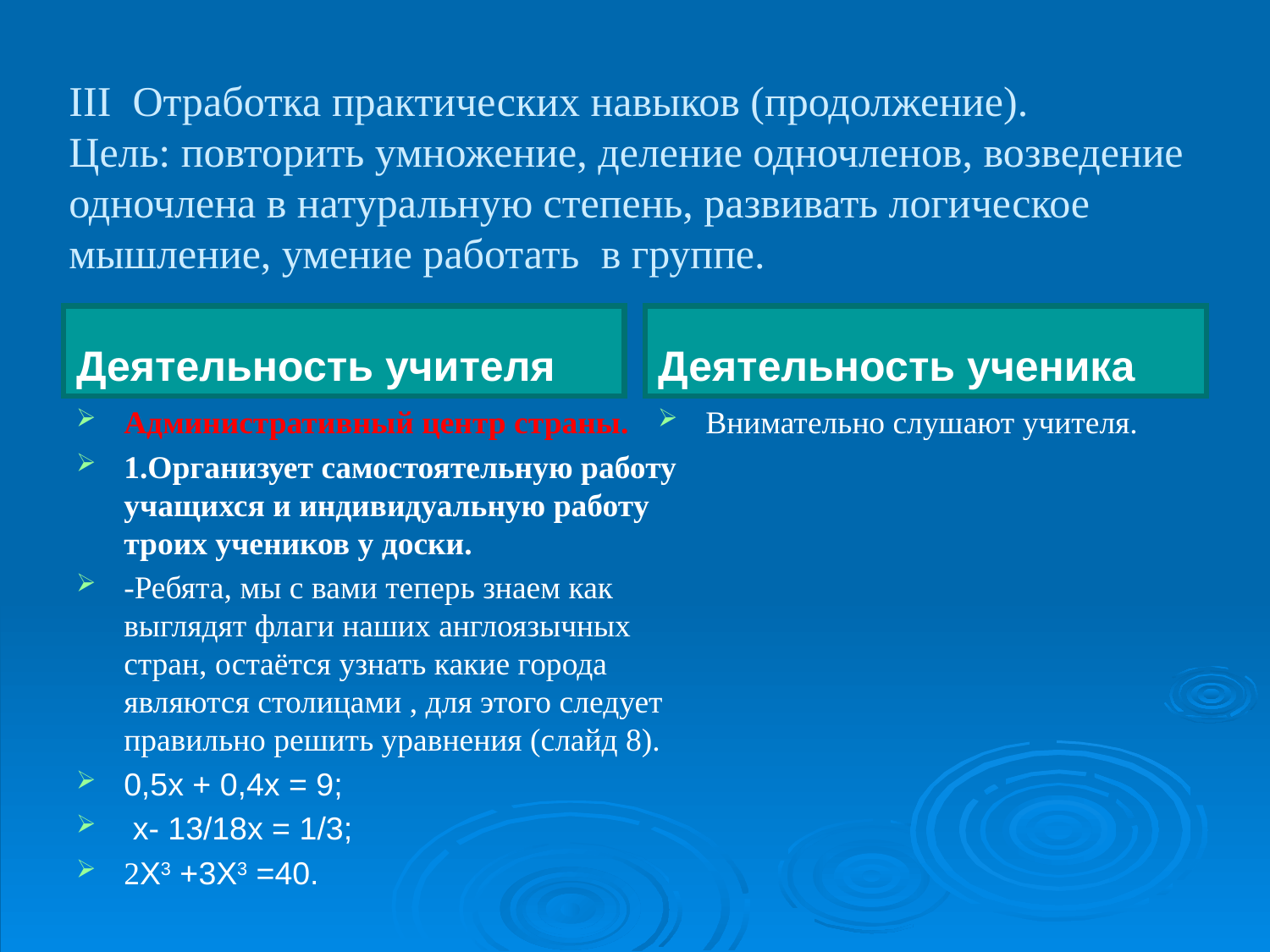

# III  Отработка практических навыков (продолжение). Цель: повторить умножение, деление одночленов, возведение одночлена в натуральную степень, развивать логическое мышление, умение работать  в группе.
Деятельность учителя
Деятельность ученика
Административный центр страны.
1.Организует самостоятельную работу учащихся и индивидуальную работу троих учеников у доски.
-Ребята, мы с вами теперь знаем как выглядят флаги наших англоязычных стран, остаётся узнать какие города являются столицами , для этого следует правильно решить уравнения (слайд 8).
0,5х + 0,4х = 9;
 х- 13/18х = 1/3;
2Х3 +3Х3 =40.

Внимательно слушают учителя.